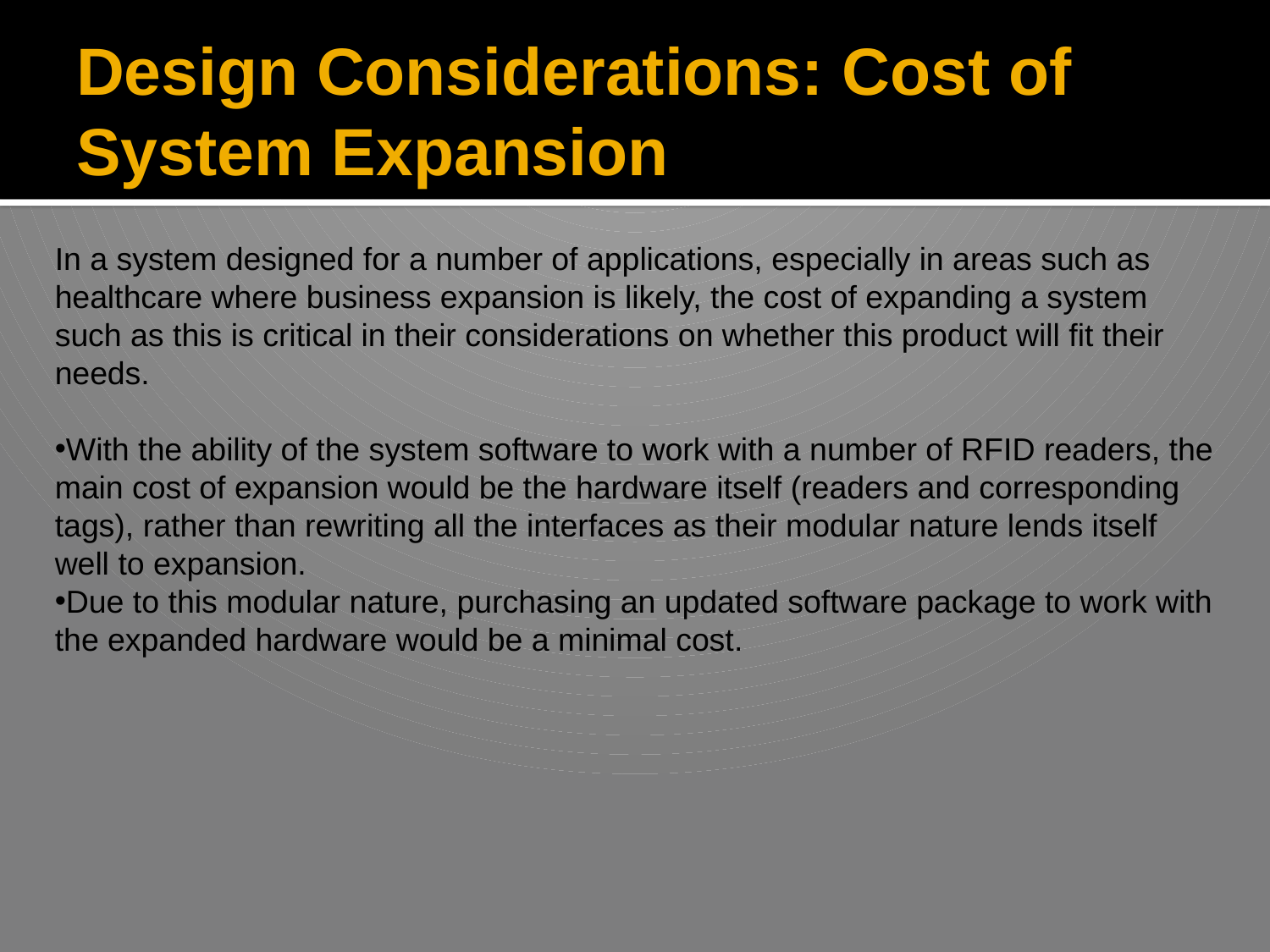

# Design Considerations: Cost of System Expansion
In a system designed for a number of applications, especially in areas such as healthcare where business expansion is likely, the cost of expanding a system such as this is critical in their considerations on whether this product will fit their needs.

With the ability of the system software to work with a number of RFID readers, the main cost of expansion would be the hardware itself (readers and corresponding tags), rather than rewriting all the interfaces as their modular nature lends itself well to expansion.
Due to this modular nature, purchasing an updated software package to work with the expanded hardware would be a minimal cost.